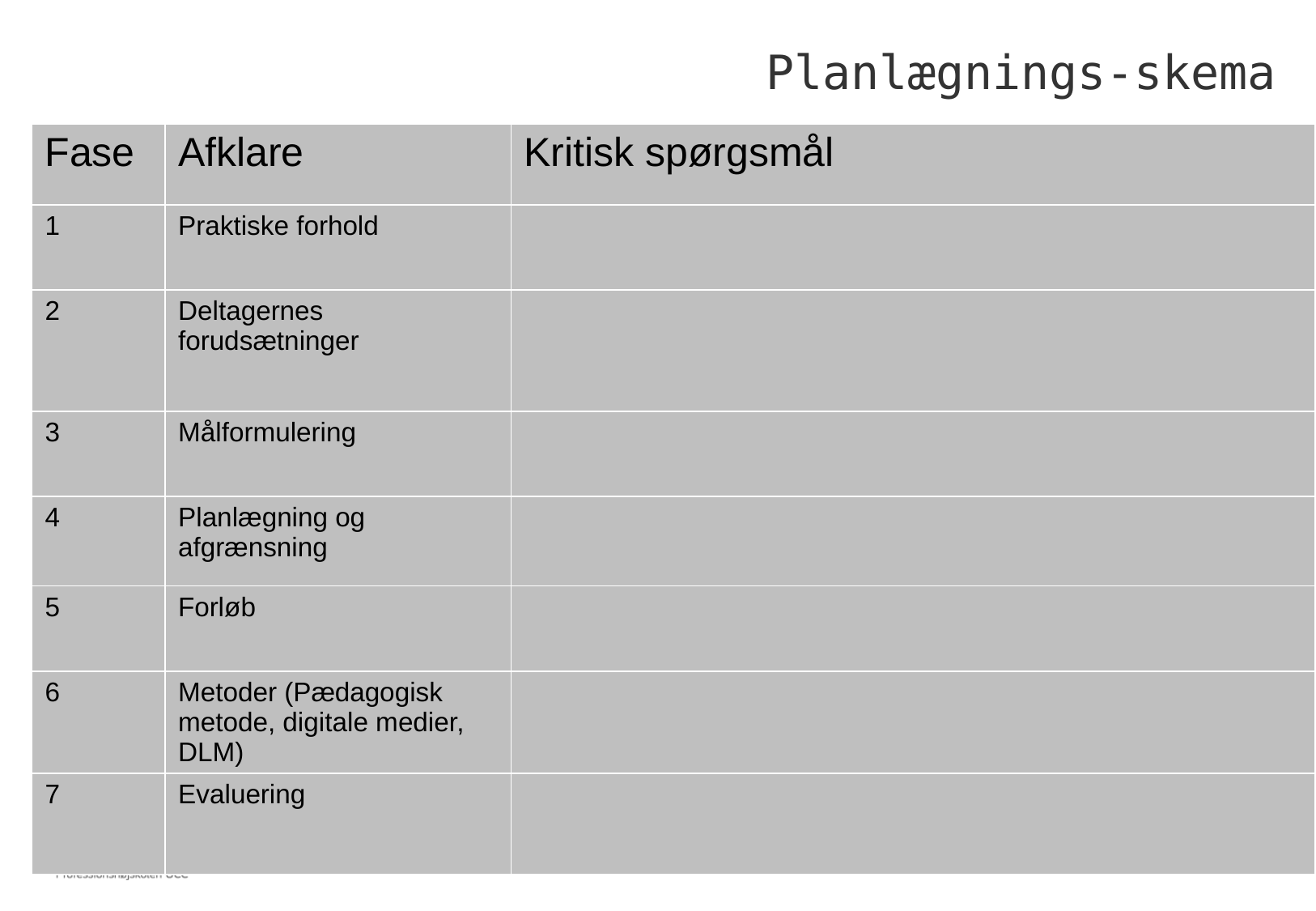

Planlægnings-skema
| Fase | Afklare | Kritisk spørgsmål |
| --- | --- | --- |
| 1 | Praktiske forhold |  |
| 2 | Deltagernes forudsætninger |  |
| 3 | Målformulering |  |
| 4 | Planlægning og afgrænsning |  |
| 5 | Forløb |  |
| 6 | Metoder (Pædagogisk metode, digitale medier, DLM) |  |
| 7 | Evaluering |  |